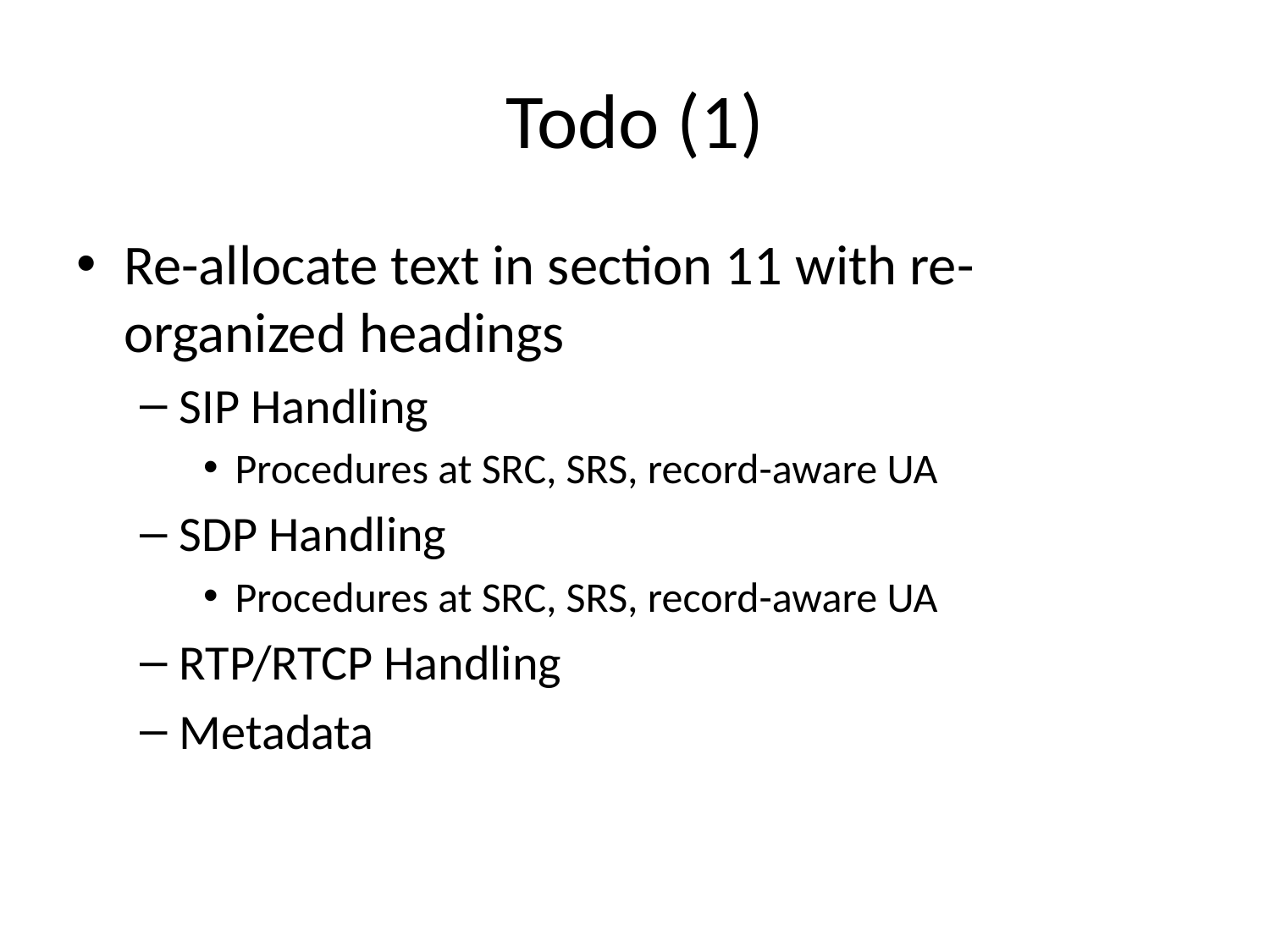

# Todo (1)
Re-allocate text in section 11 with re-organized headings
SIP Handling
Procedures at SRC, SRS, record-aware UA
SDP Handling
Procedures at SRC, SRS, record-aware UA
RTP/RTCP Handling
Metadata